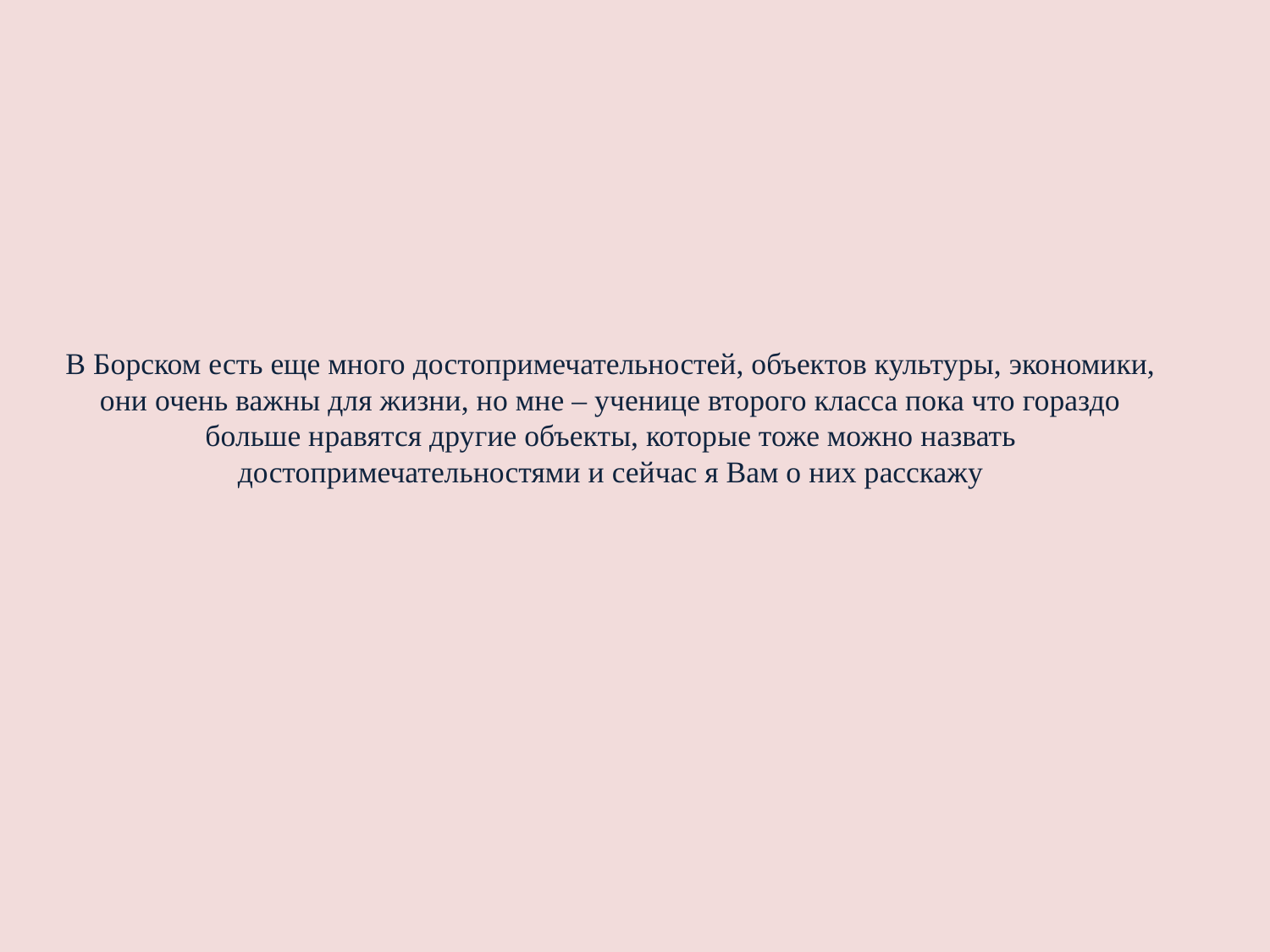

# В Борском есть еще много достопримечательностей, объектов культуры, экономики, они очень важны для жизни, но мне – ученице второго класса пока что гораздо больше нравятся другие объекты, которые тоже можно назвать достопримечательностями и сейчас я Вам о них расскажу